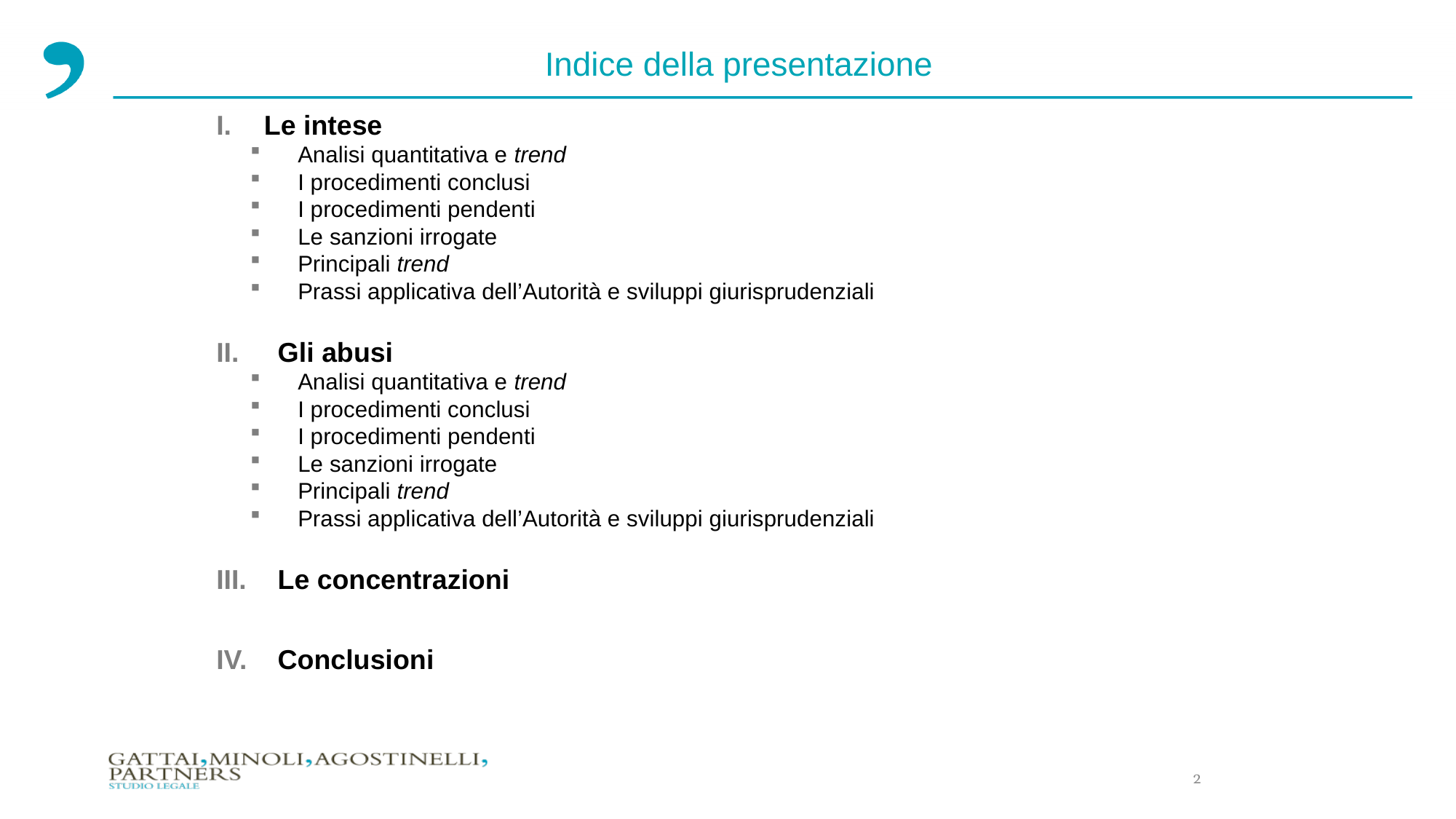

Indice della presentazione
Le intese
Analisi quantitativa e trend
I procedimenti conclusi
I procedimenti pendenti
Le sanzioni irrogate
Principali trend
Prassi applicativa dell’Autorità e sviluppi giurisprudenziali

Gli abusi
Analisi quantitativa e trend
I procedimenti conclusi
I procedimenti pendenti
Le sanzioni irrogate
Principali trend
Prassi applicativa dell’Autorità e sviluppi giurisprudenziali

Le concentrazioni

Conclusioni

2